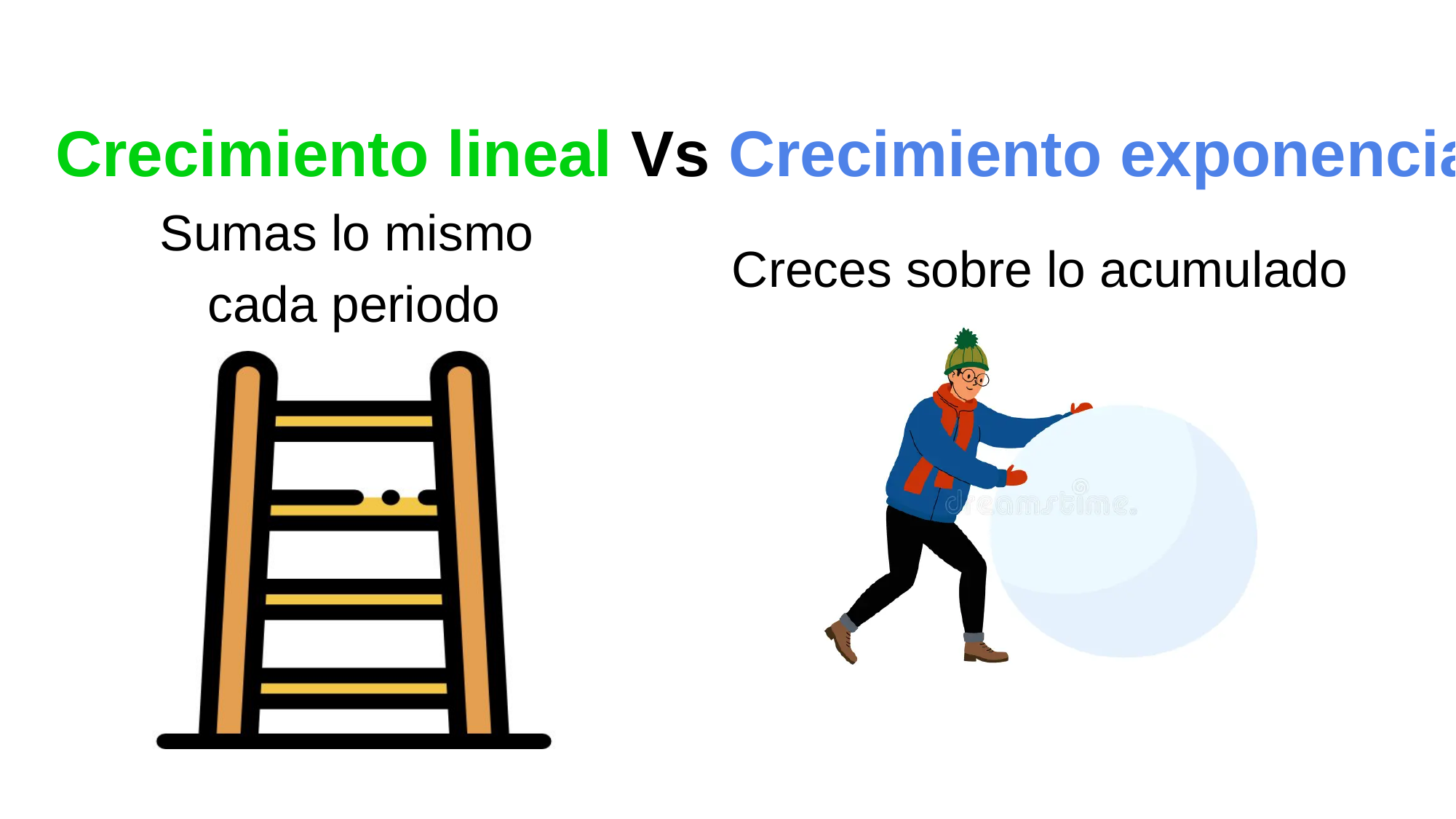

Crecimiento lineal Vs Crecimiento exponencial
Sumas lo mismo
cada periodo
Creces sobre lo acumulado